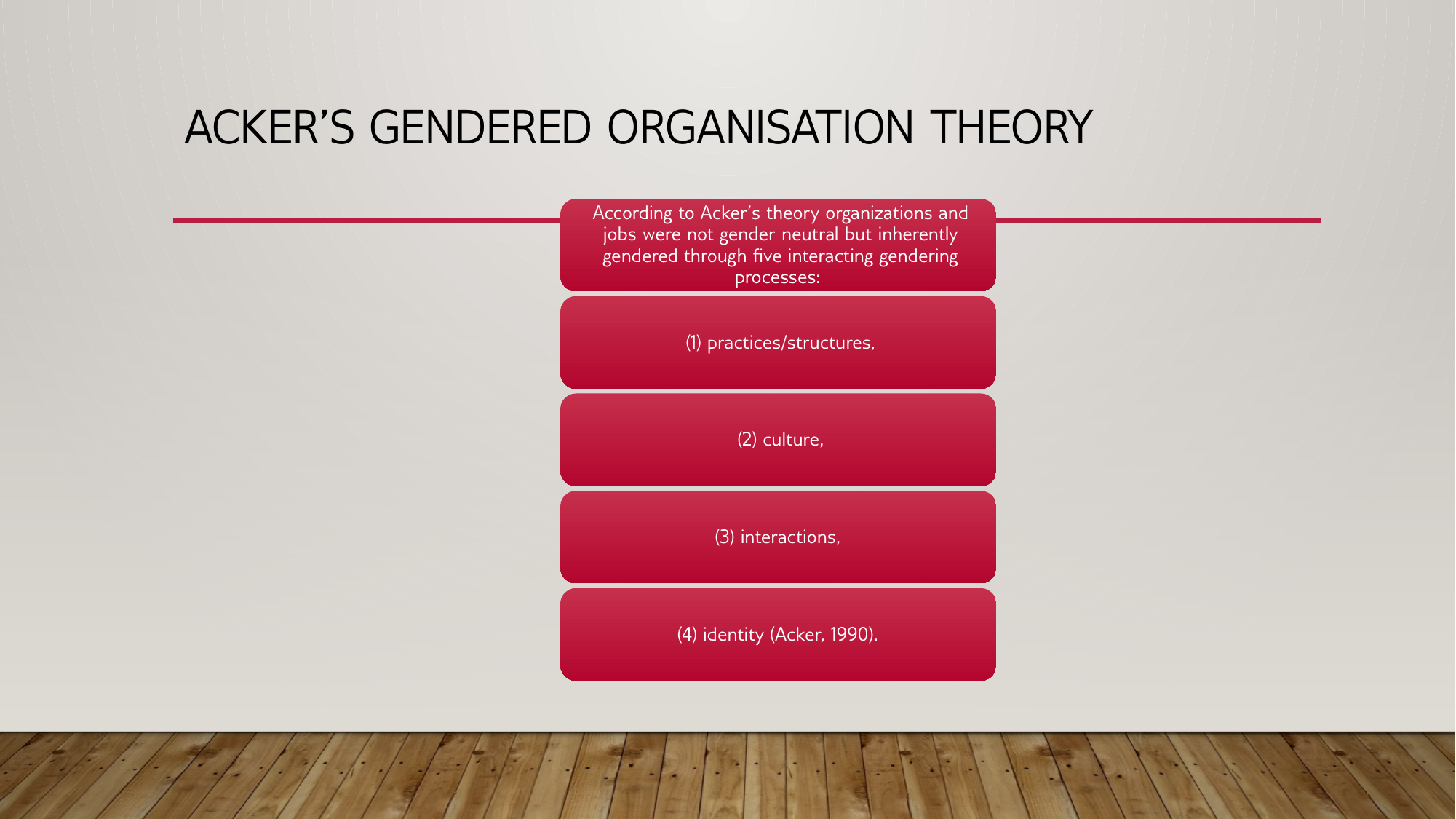

# Acker’s gendered organisation theory
According to Acker’s theory organizations and jobs were not gender neutral but inherently gendered through five interacting gendering processes:
(1) practices/structures,
(2) culture,
(3) interactions,
(4) identity (Acker, 1990).